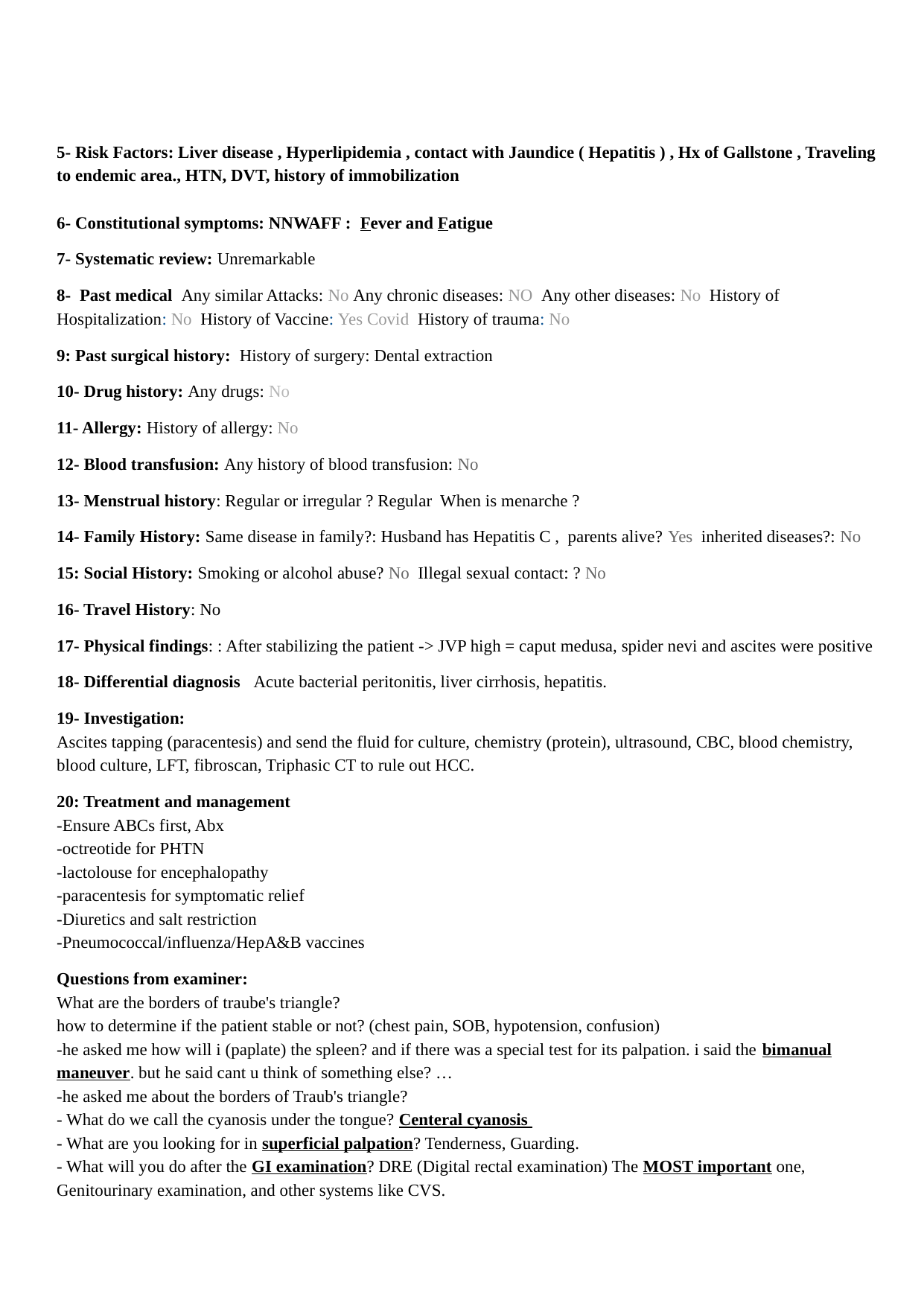

5- Risk Factors: Liver disease , Hyperlipidemia , contact with Jaundice ( Hepatitis ) , Hx of Gallstone , Traveling to endemic area., HTN, DVT, history of immobilization

6- Constitutional symptoms: NNWAFF :  Fever and Fatigue

7- Systematic review: Unremarkable

8-  Past medical  Any similar Attacks: No Any chronic diseases: NO  Any other diseases: No  History of Hospitalization: No  History of Vaccine: Yes Covid  History of trauma: No

9: Past surgical history:  History of surgery: Dental extraction

10- Drug history: Any drugs: No

11- Allergy: History of allergy: No

12- Blood transfusion: Any history of blood transfusion: No

13- Menstrual history: Regular or irregular ? Regular  When is menarche ?

14- Family History: Same disease in family?: Husband has Hepatitis C ,  parents alive? Yes  inherited diseases?: No

15: Social History: Smoking or alcohol abuse? No  Illegal sexual contact: ? No

16- Travel History: No

17- Physical findings: : After stabilizing the patient -> JVP high = caput medusa, spider nevi and ascites were positive

18- Differential diagnosis   Acute bacterial peritonitis, liver cirrhosis, hepatitis.

19- Investigation:
Ascites tapping (paracentesis) and send the fluid for culture, chemistry (protein), ultrasound, CBC, blood chemistry, blood culture, LFT, fibroscan, Triphasic CT to rule out HCC.

20: Treatment and management
-Ensure ABCs first, Abx
-octreotide for PHTN
-lactolouse for encephalopathy
-paracentesis for symptomatic relief
-Diuretics and salt restriction
-Pneumococcal/influenza/HepA&B vaccines

Questions from examiner:
What are the borders of traube's triangle?
how to determine if the patient stable or not? (chest pain, SOB, hypotension, confusion)
-he asked me how will i (paplate) the spleen? and if there was a special test for its palpation. i said the bimanual maneuver. but he said cant u think of something else? …
-he asked me about the borders of Traub's triangle?
- What do we call the cyanosis under the tongue? Centeral cyanosis
- What are you looking for in superficial palpation? Tenderness, Guarding.
- What will you do after the GI examination? DRE (Digital rectal examination) The MOST important one, Genitourinary examination, and other systems like CVS.